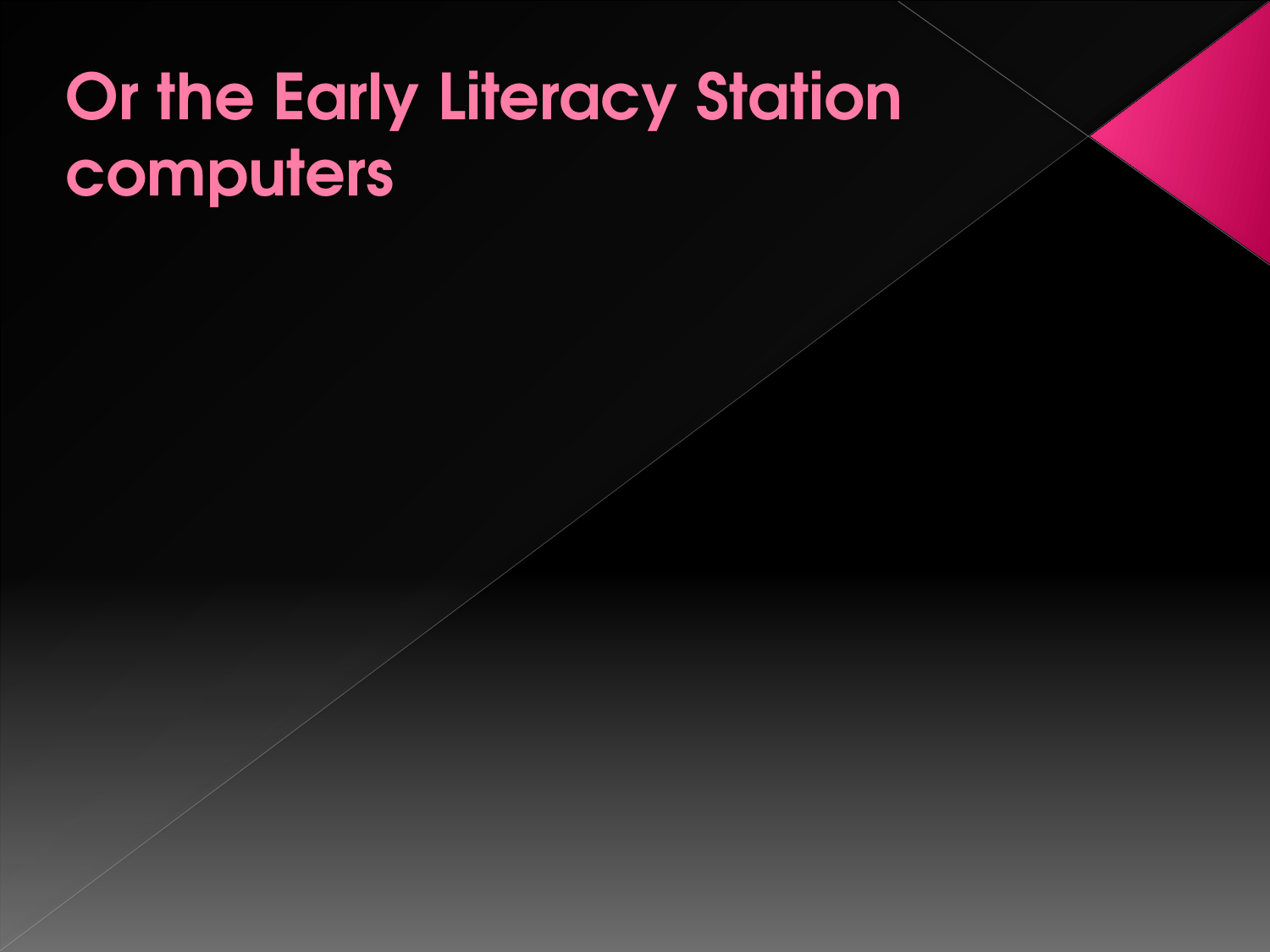

# Or the Early Literacy Station computers